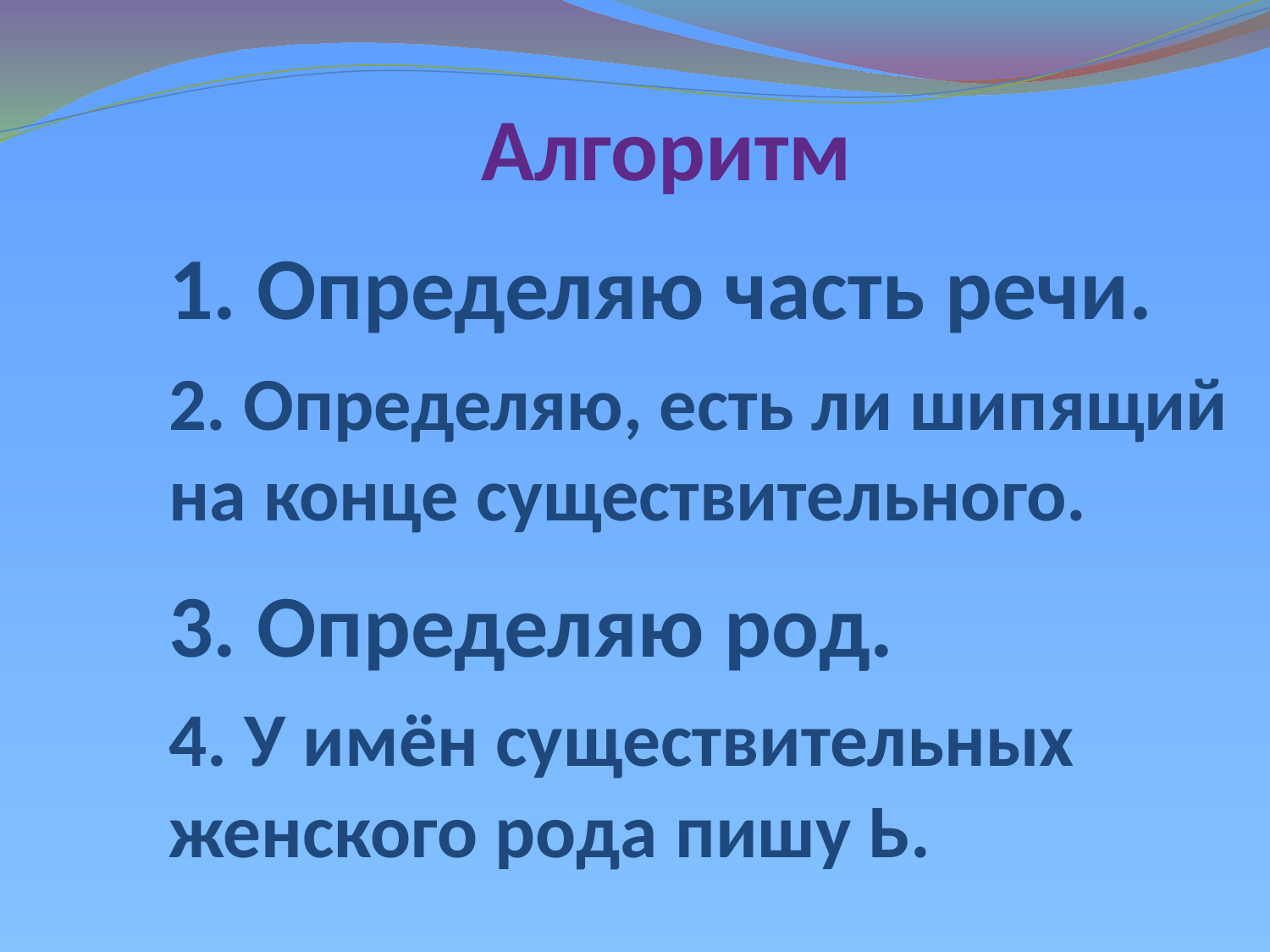

# Алгоритм
1. Определяю часть речи.
2. Определяю, есть ли шипящий на конце существительного.
3. Определяю род.
4. У имён существительных женского рода пишу Ь.